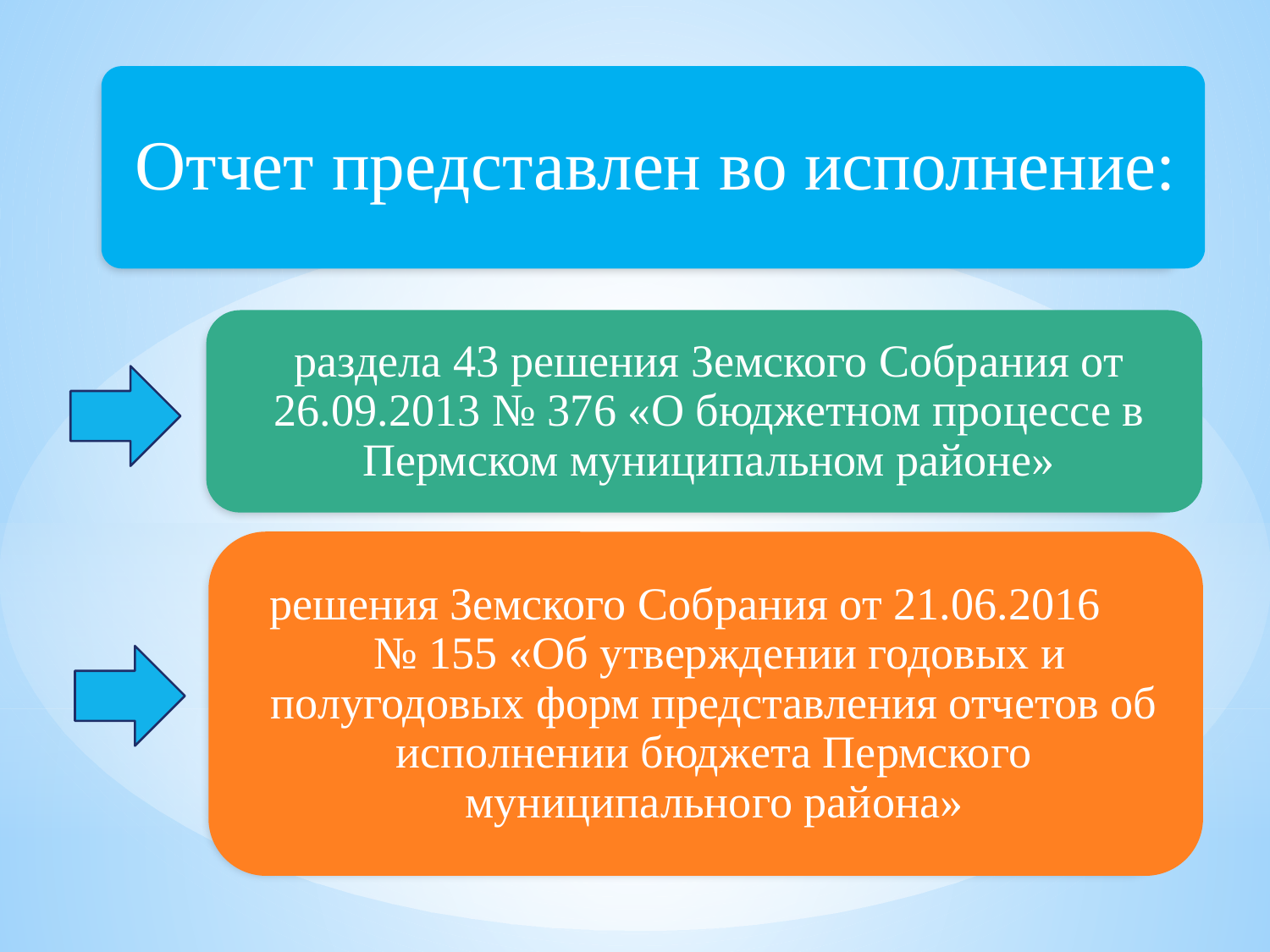

Отчет представлен во исполнение:
раздела 43 решения Земского Собрания от 26.09.2013 № 376 «О бюджетном процессе в Пермском муниципальном районе»
решения Земского Собрания от 21.06.2016       № 155 «Об утверждении годовых и полугодовых форм представления отчетов об исполнении бюджета Пермского муниципального района»